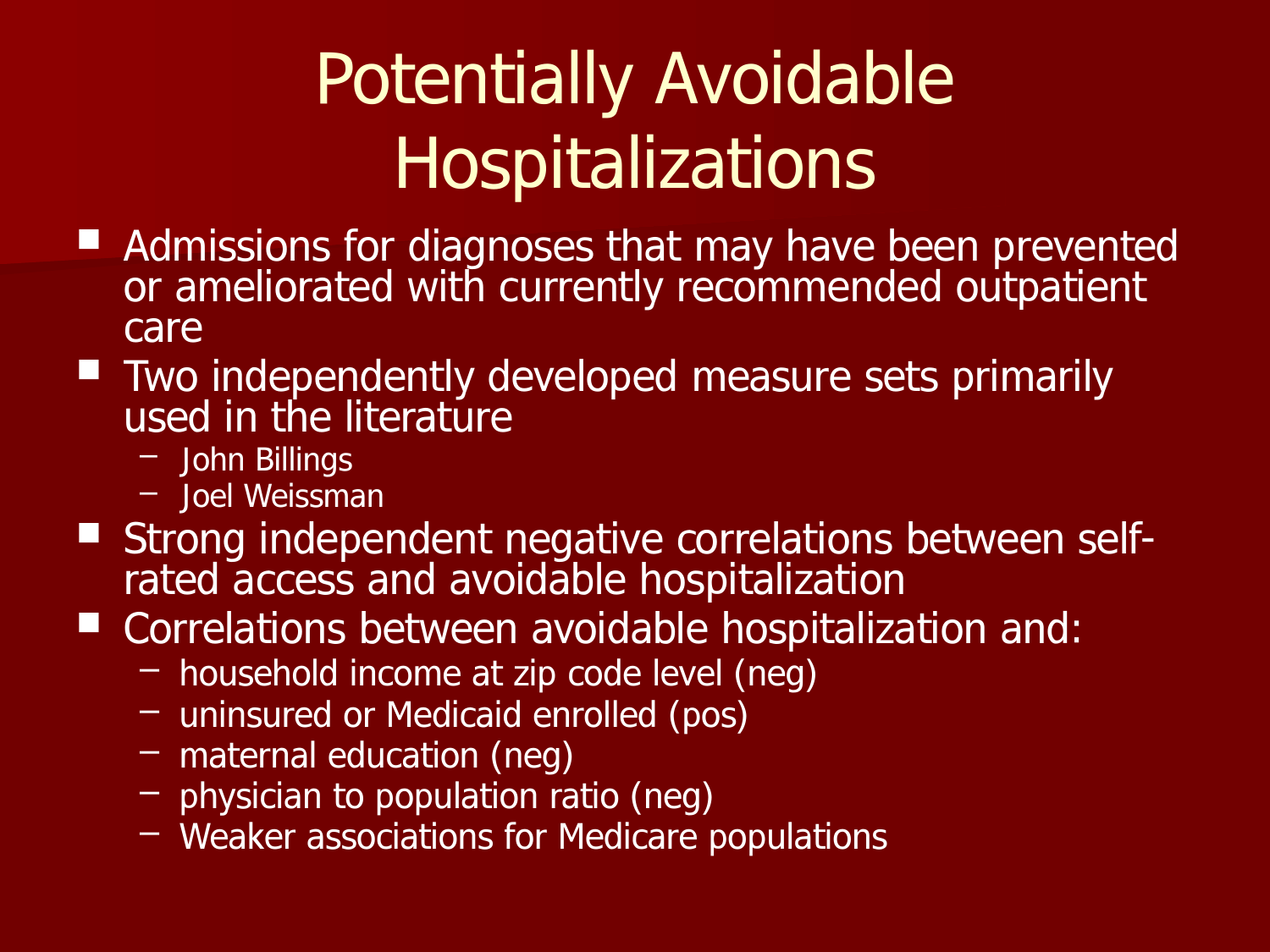

# Potentially Avoidable Hospitalizations
Admissions for diagnoses that may have been prevented or ameliorated with currently recommended outpatient care
Two independently developed measure sets primarily used in the literature
John Billings
Joel Weissman
Strong independent negative correlations between self-rated access and avoidable hospitalization
Correlations between avoidable hospitalization and:
household income at zip code level (neg)
uninsured or Medicaid enrolled (pos)
maternal education (neg)
physician to population ratio (neg)
Weaker associations for Medicare populations